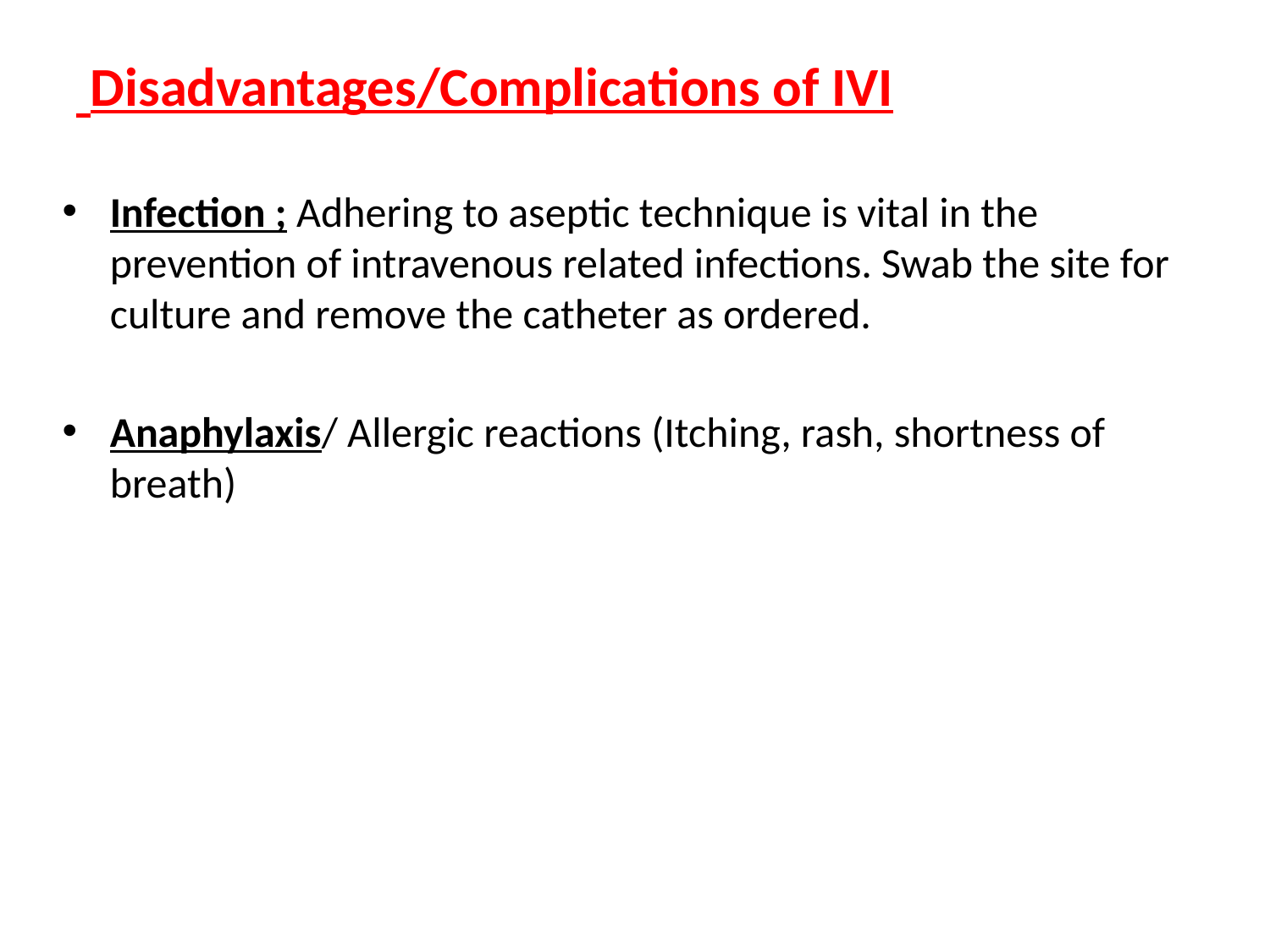

# Disadvantages/Complications of IVI

Infection ; Adhering to aseptic technique is vital in the prevention of intravenous related infections. Swab the site for culture and remove the catheter as ordered.

Anaphylaxis/ Allergic reactions (Itching, rash, shortness of breath)